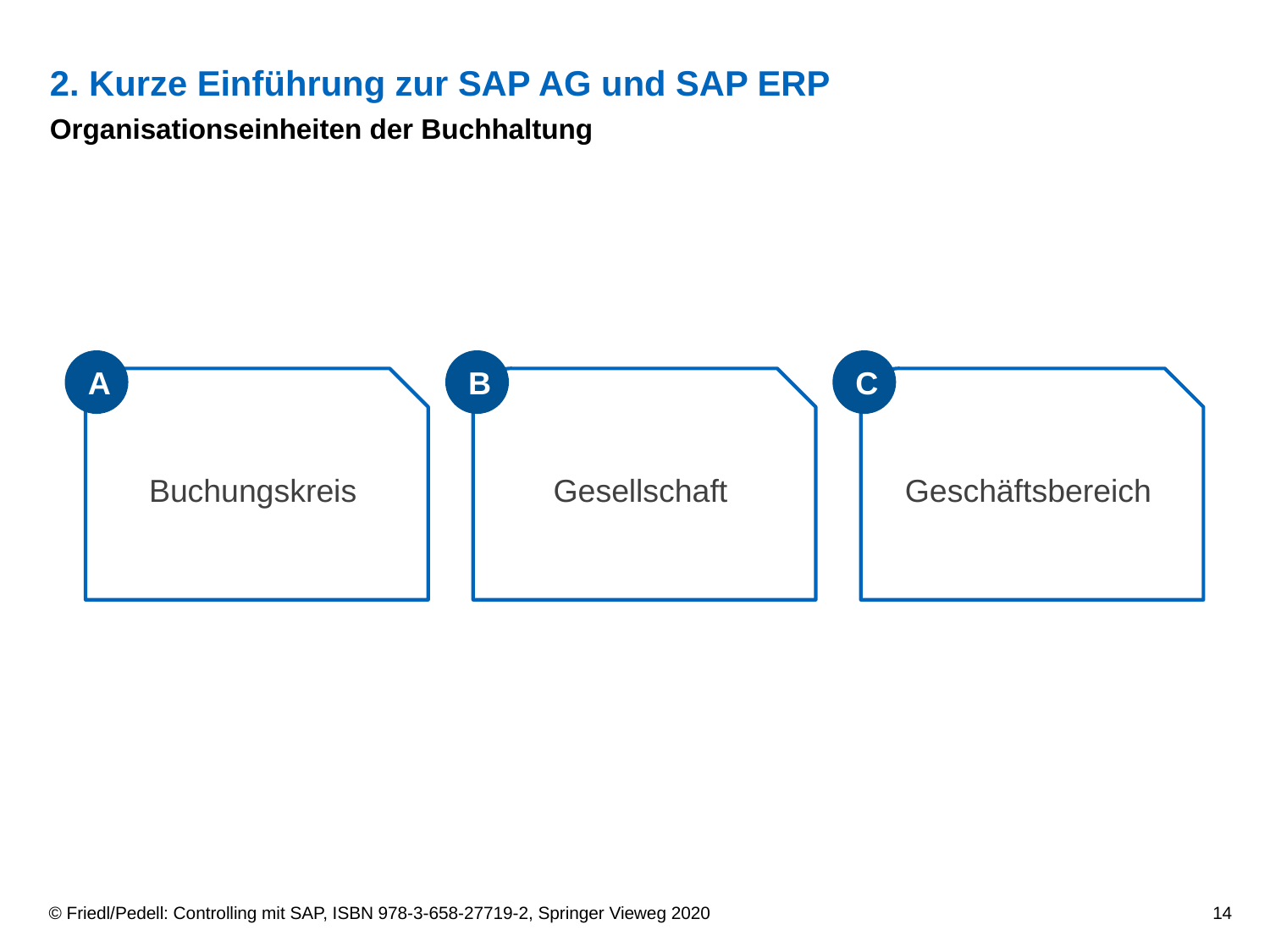

# 2. Kurze Einführung zur SAP AG und SAP ERP
Organisationseinheiten der Buchhaltung
A
B
C
Buchungskreis
Gesellschaft
Geschäftsbereich
© Friedl/Pedell: Controlling mit SAP, ISBN 978-3-658-27719-2, Springer Vieweg 2020
14